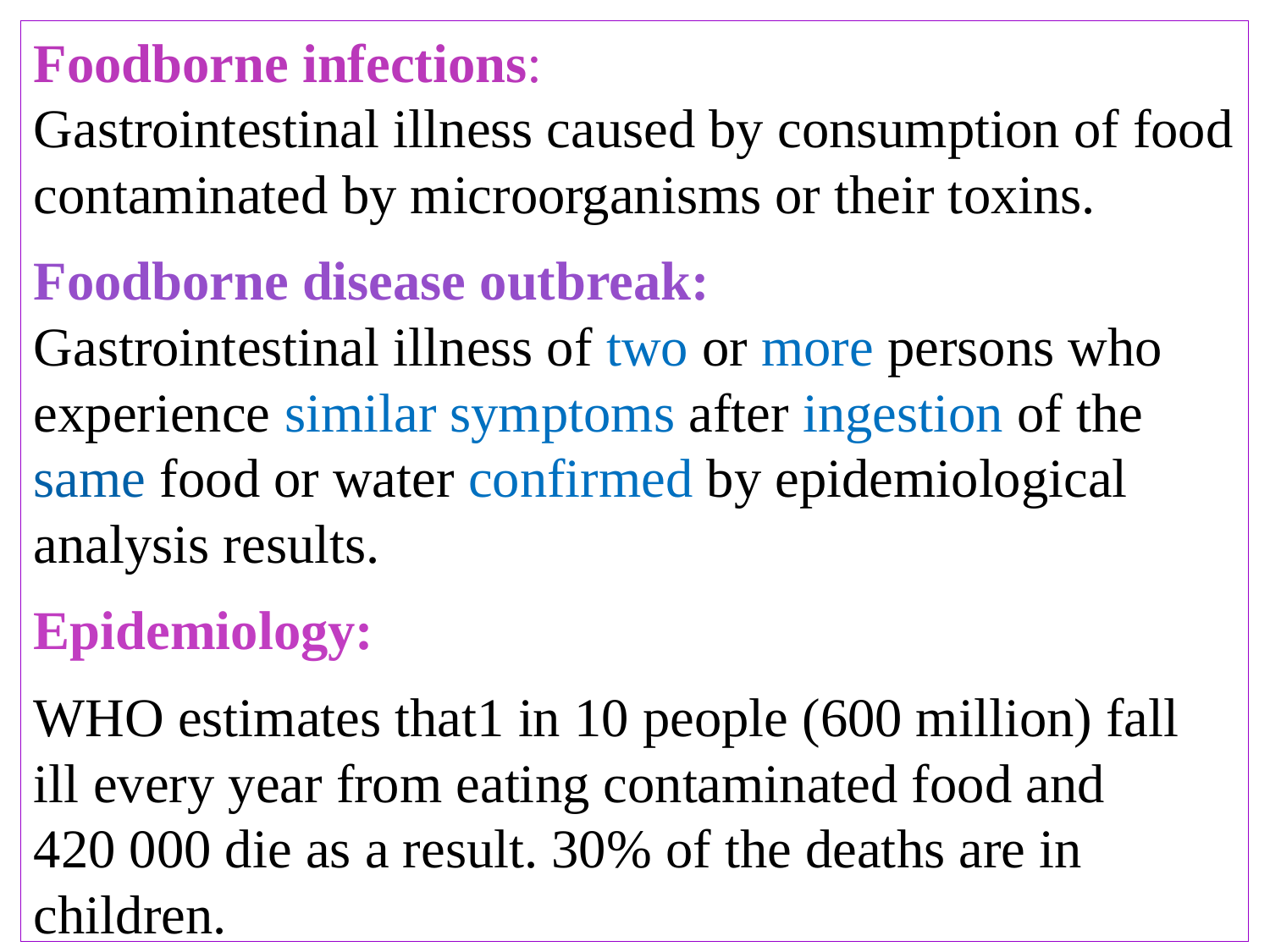

Foodborne infections:                                          Gastrointestinal illness caused by consumption of food contaminated by microorganisms or their toxins.
Foodborne disease outbreak:                        Gastrointestinal illness of two or more persons who experience similar symptoms after ingestion of the same food or water confirmed by epidemiological analysis results.
Epidemiology:
WHO estimates that1 in 10 people (600 million) fall ill every year from eating contaminated food and     420 000 die as a result. 30% of the deaths are in children.